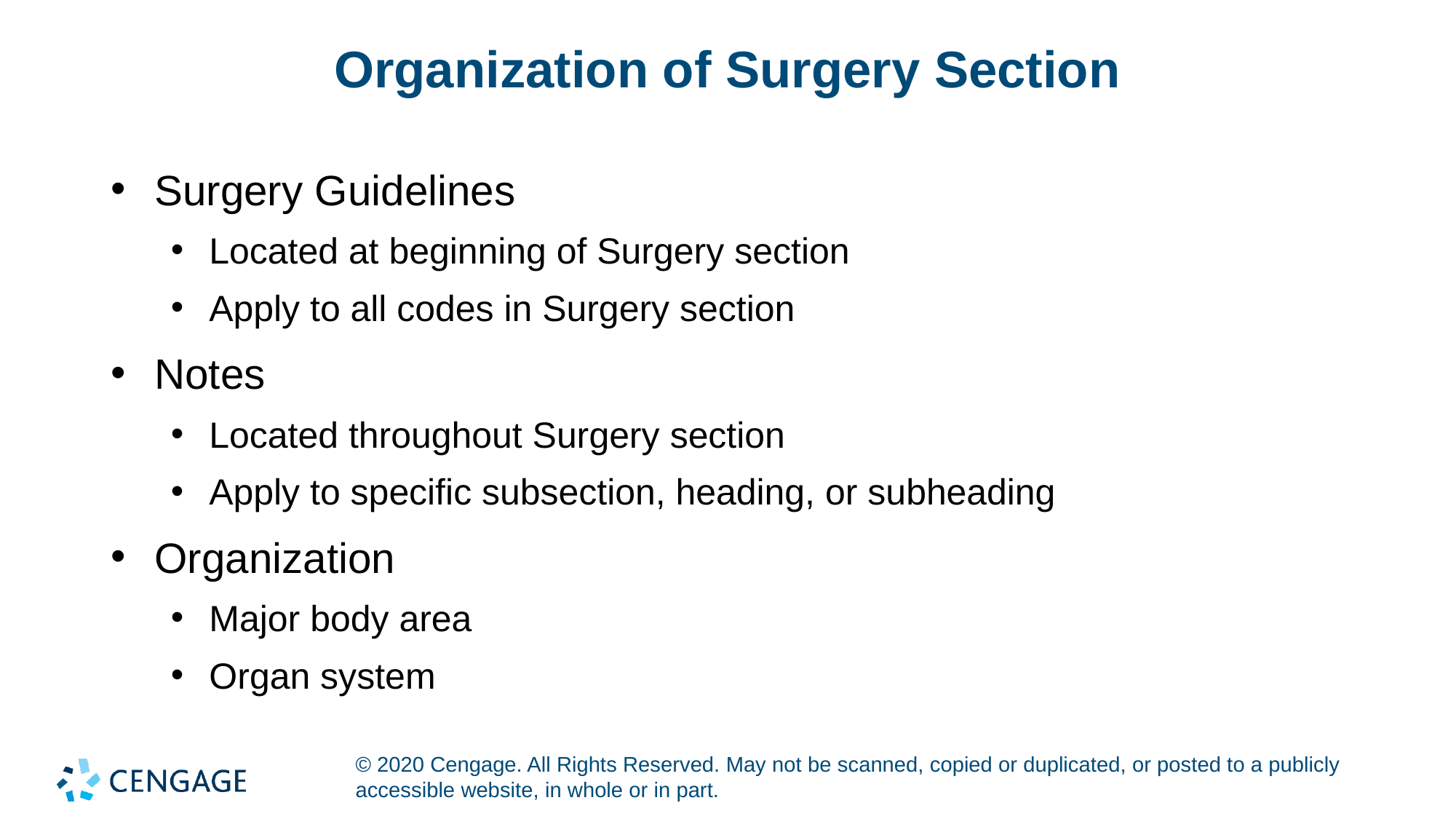

# Organization of Surgery Section
Surgery Guidelines
Located at beginning of Surgery section
Apply to all codes in Surgery section
Notes
Located throughout Surgery section
Apply to specific subsection, heading, or subheading
Organization
Major body area
Organ system